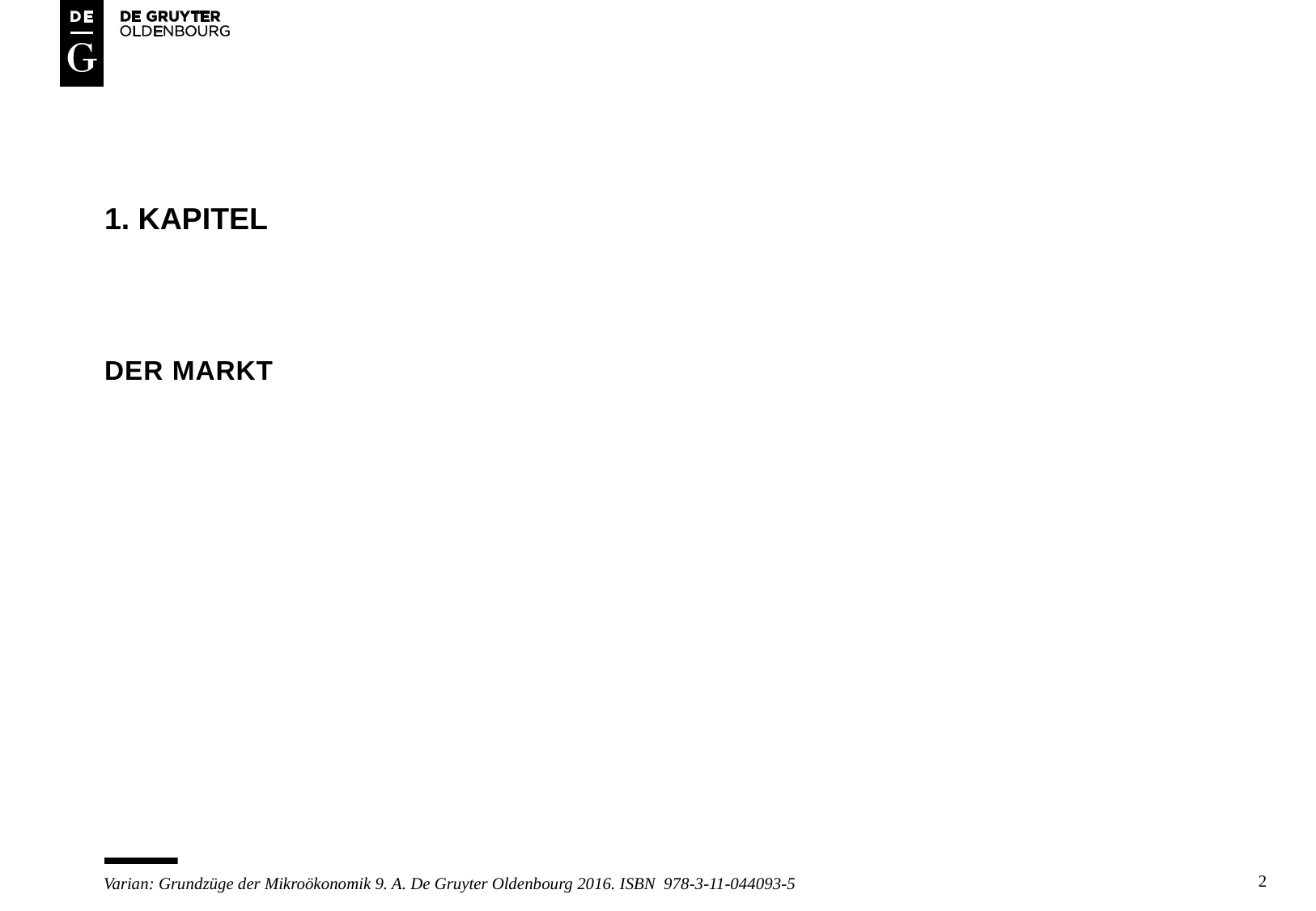

# 1. Kapitel

Der Markt

2
Varian: Grundzüge der Mikroökonomik 9. A. De Gruyter Oldenbourg 2016. ISBN  978-3-11-044093-5